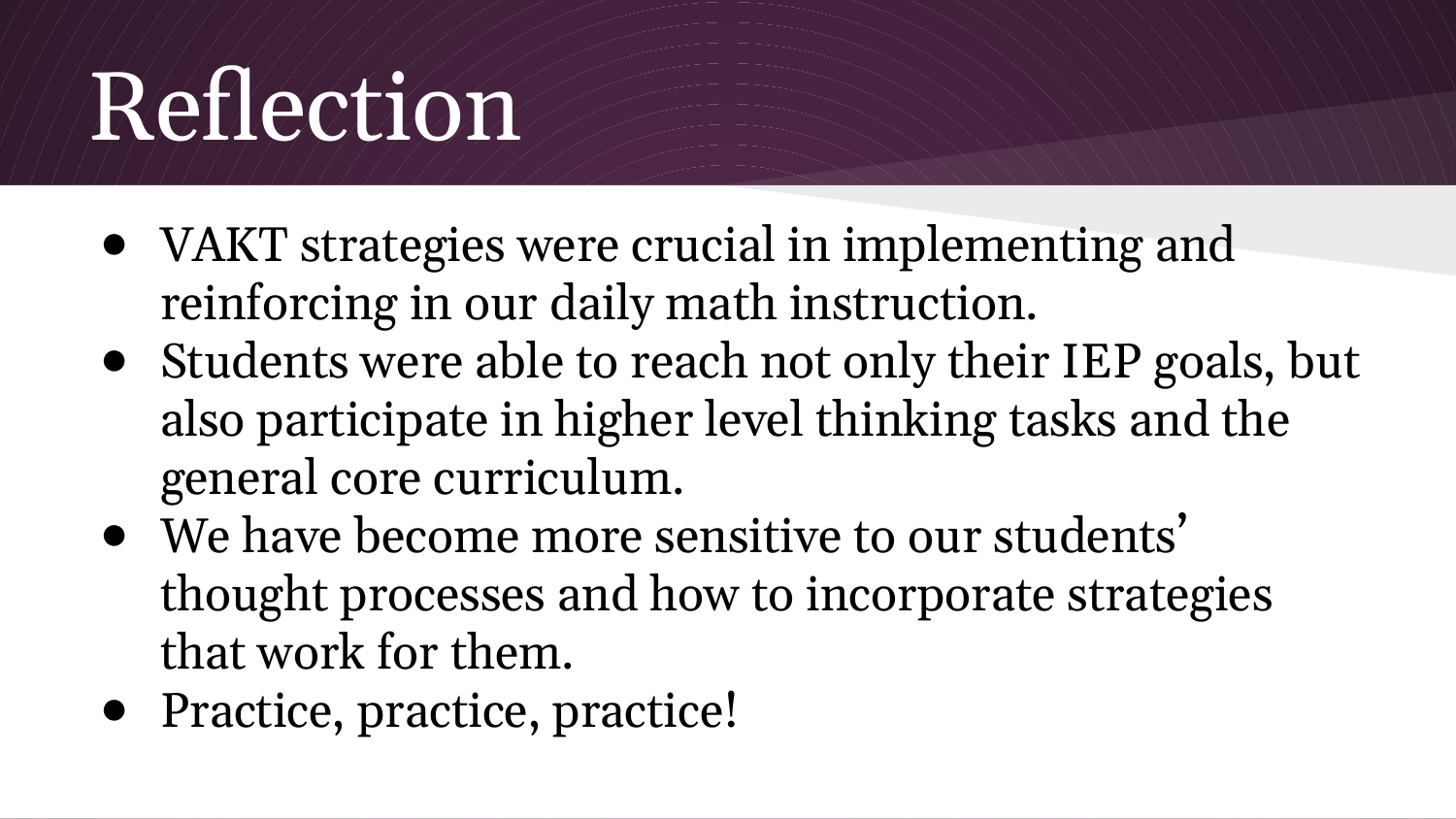

# Reflection
VAKT strategies were crucial in implementing and reinforcing in our daily math instruction.
Students were able to reach not only their IEP goals, but also participate in higher level thinking tasks and the general core curriculum.
We have become more sensitive to our students’ thought processes and how to incorporate strategies that work for them.
Practice, practice, practice!